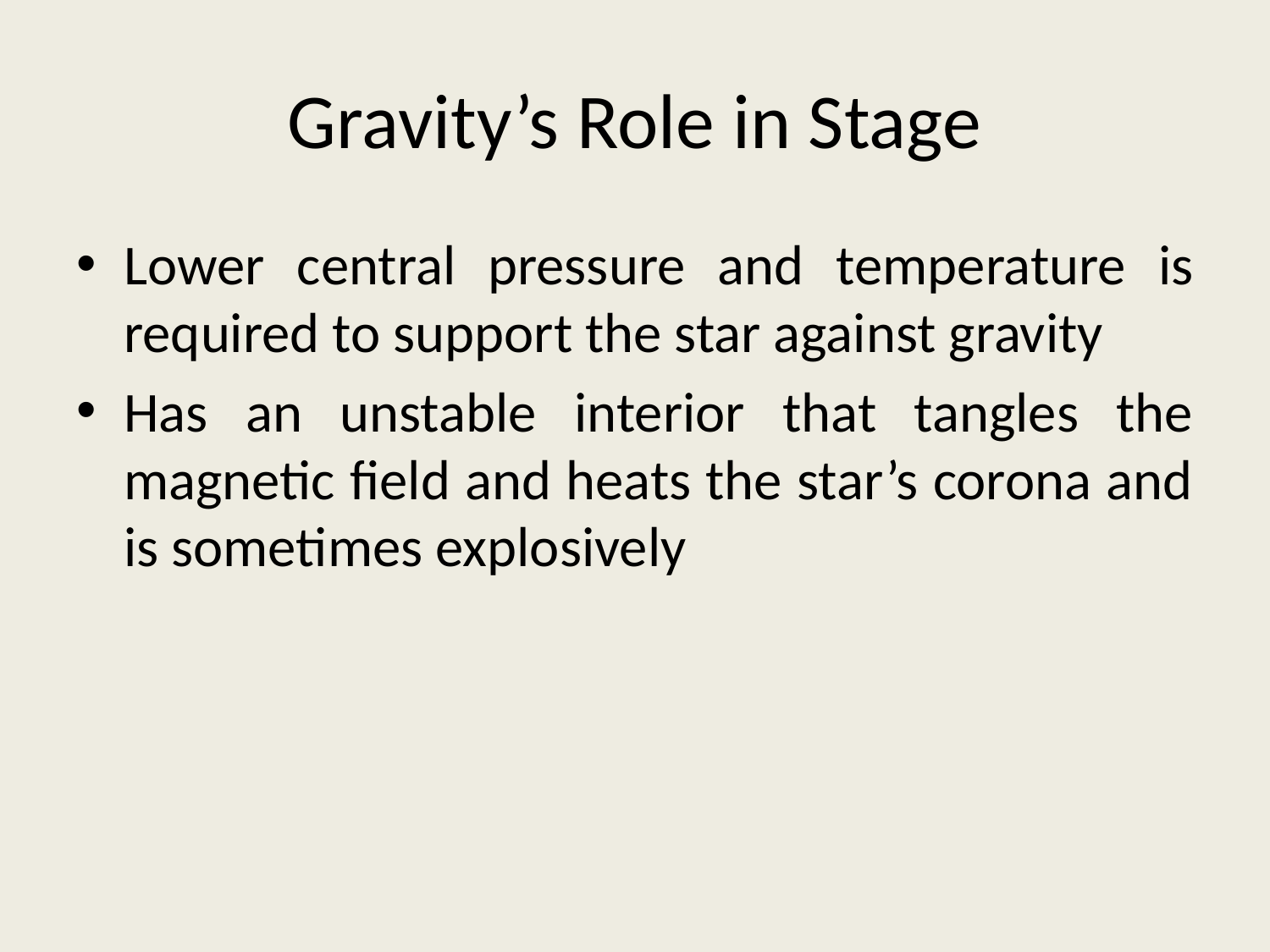

# Gravity’s Role in Stage
Lower central pressure and temperature is required to support the star against gravity
Has an unstable interior that tangles the magnetic field and heats the star’s corona and is sometimes explosively